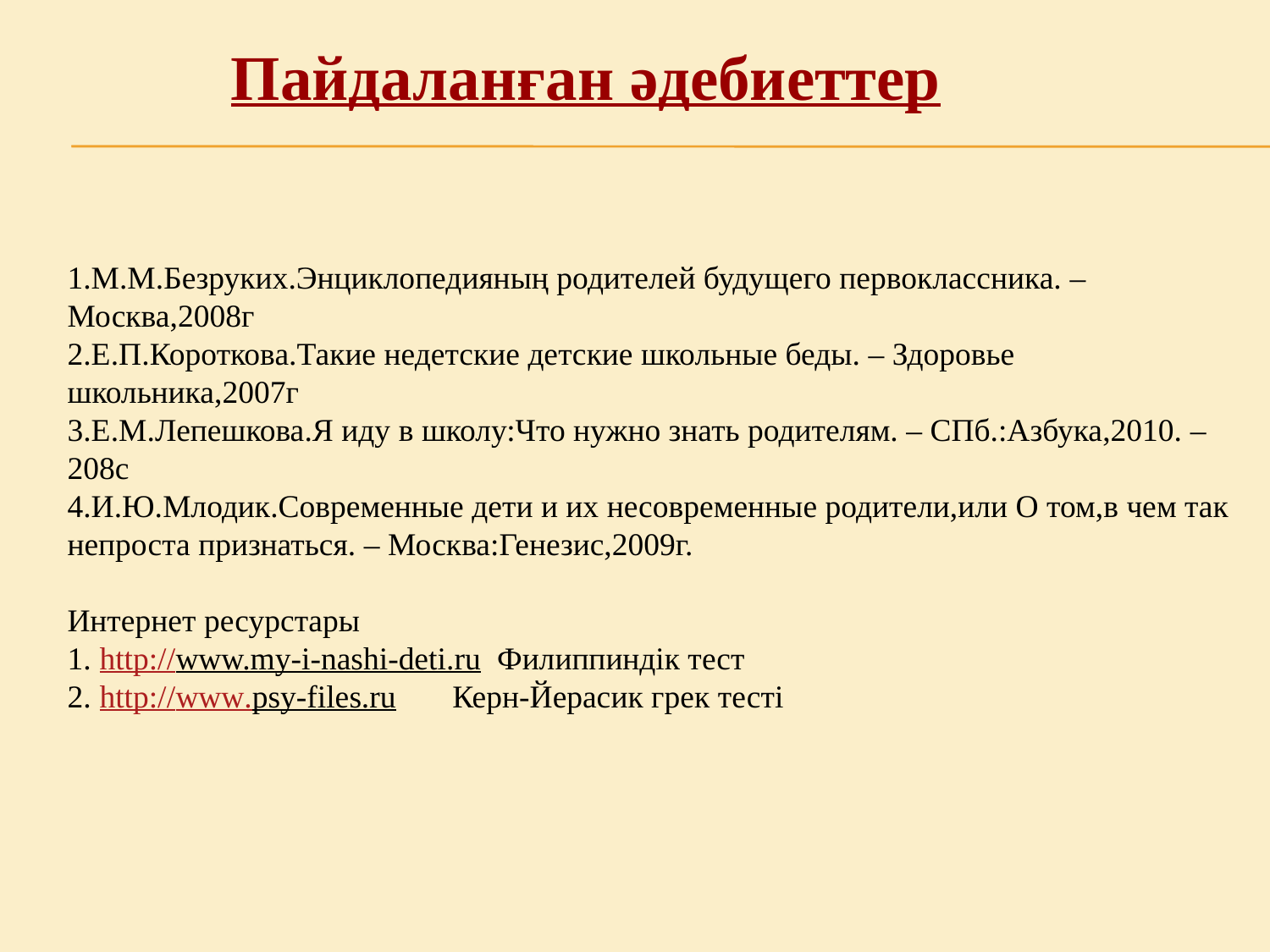

# Пайдаланған әдебиеттер
1.М.М.Безруких.Энциклопедияның родителей будущего первоклассника. – Москва,2008г
2.Е.П.Короткова.Такие недетские детские школьные беды. – Здоровье школьника,2007г
3.Е.М.Лепешкова.Я иду в школу:Что нужно знать родителям. – СПб.:Азбука,2010. – 208с
4.И.Ю.Млодик.Современные дети и их несовременные родители,или О том,в чем так непроста признаться. – Москва:Генезис,2009г.

Интернет ресурстары
1. http://www.my-i-nashi-deti.ru  Филиппиндік тест
2. http://www.psy-files.ru       Керн-Йерасик грек тесті